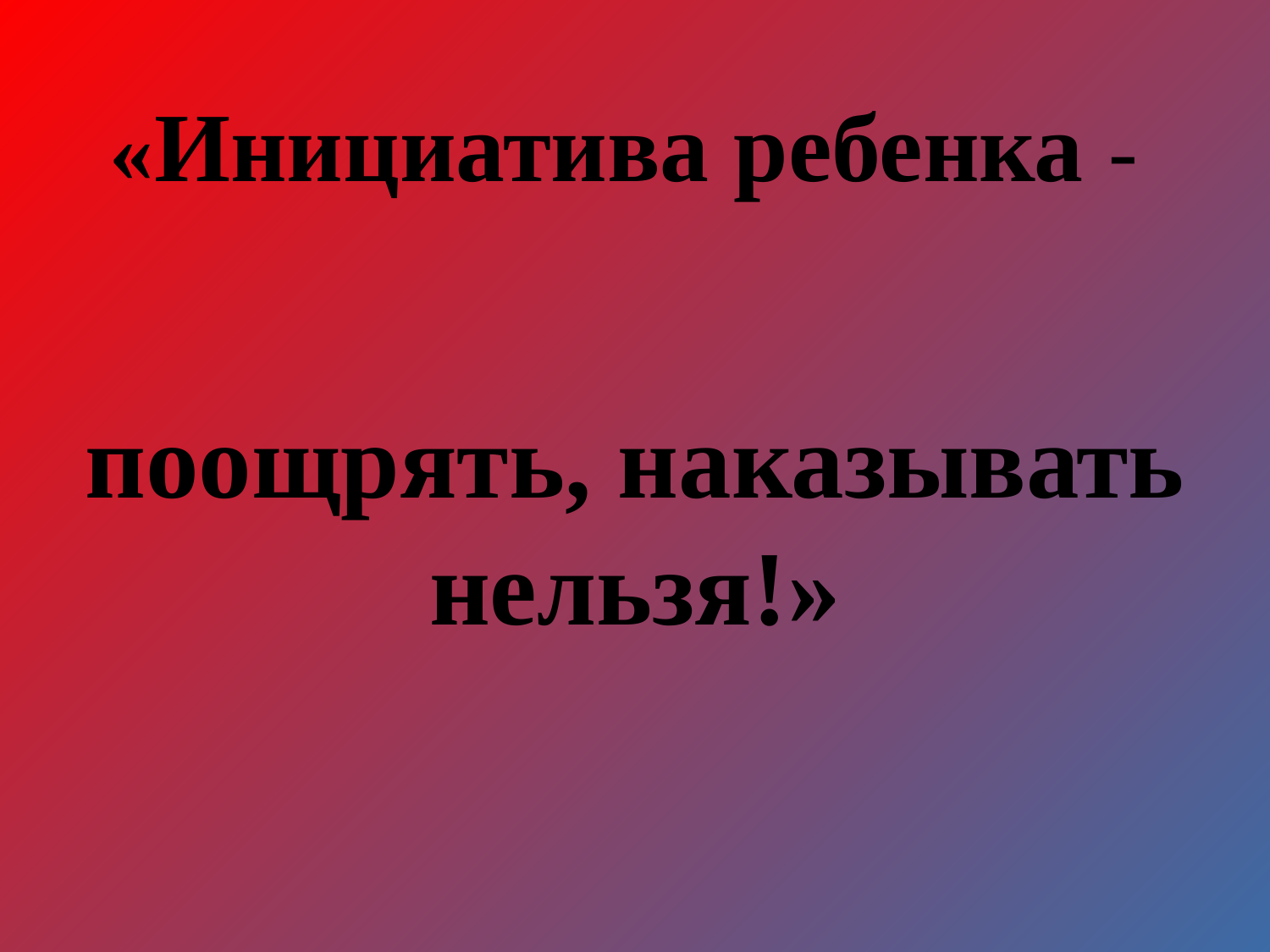

# «Инициатива ребенка -
поощрять, наказывать нельзя!»